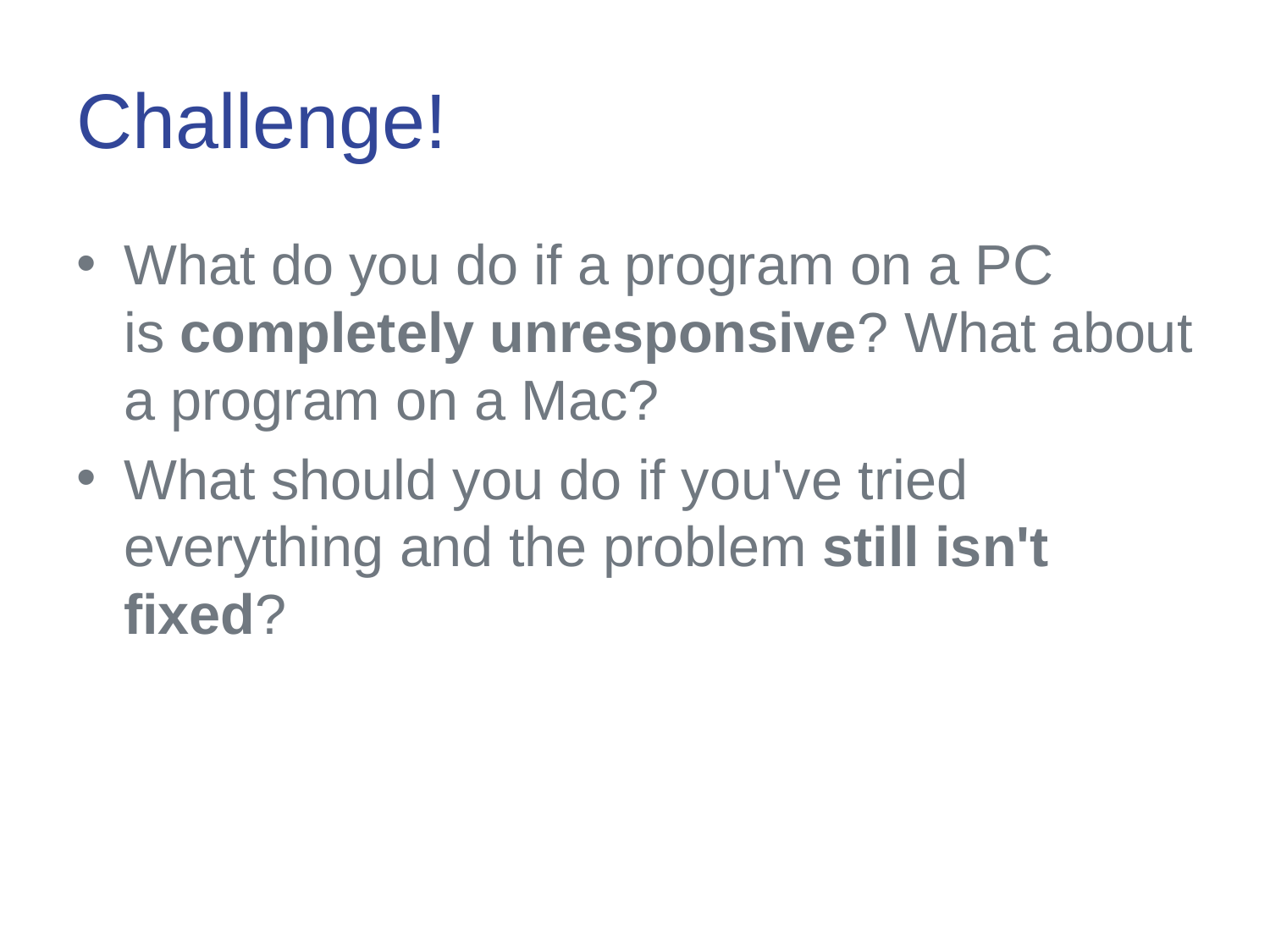

# Challenge!
What do you do if a program on a PC is completely unresponsive? What about a program on a Mac?
What should you do if you've tried everything and the problem still isn't fixed?